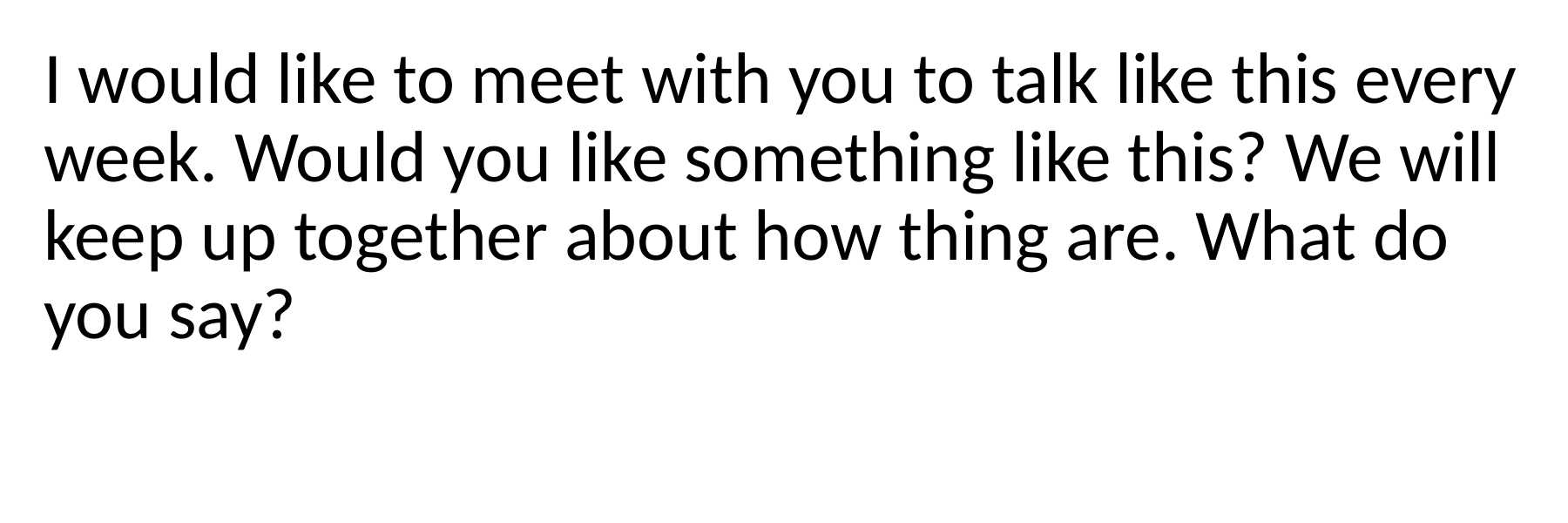

I would like to meet with you to talk like this every week. Would you like something like this? We will keep up together about how thing are. What do you say?